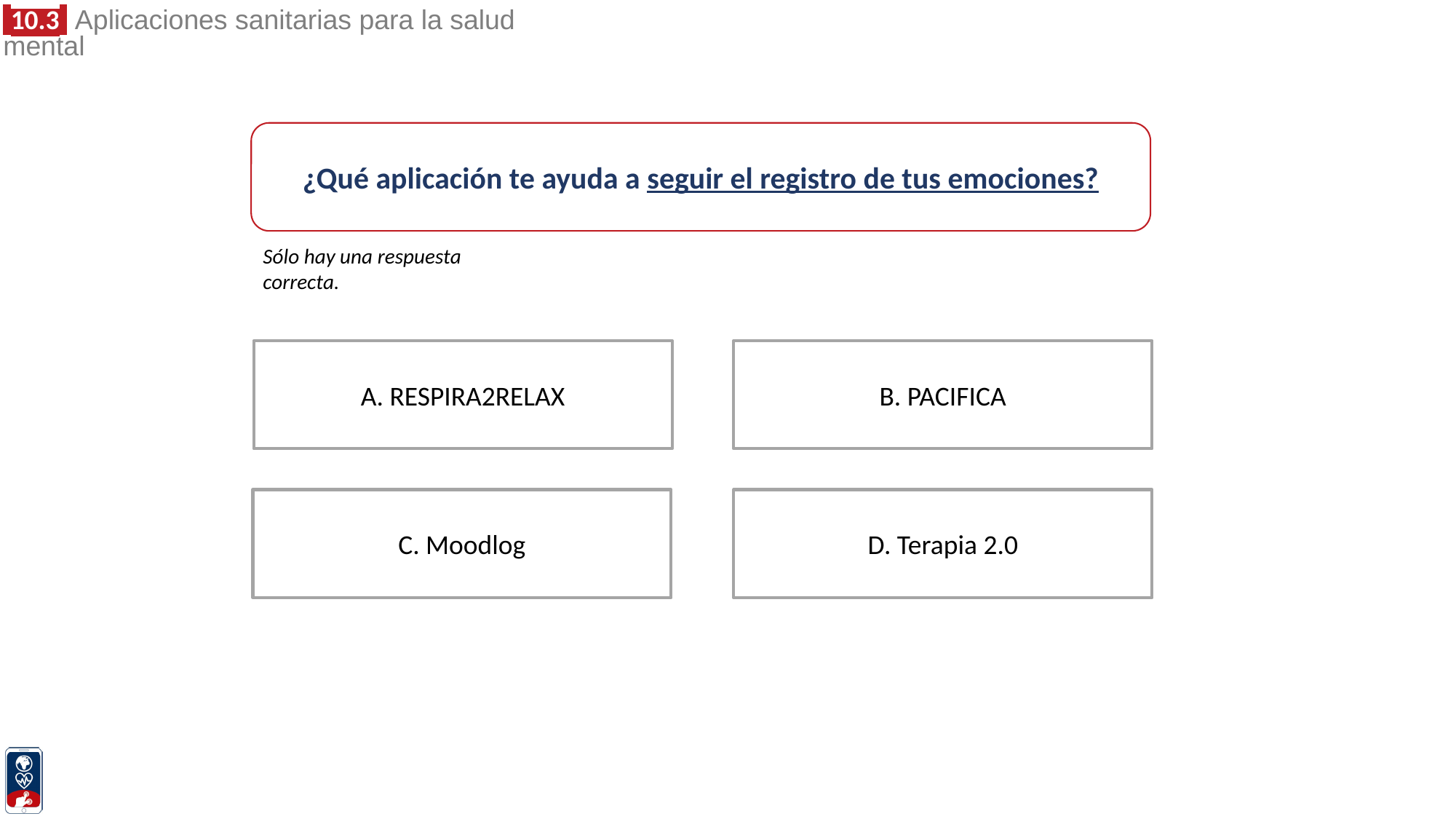

¿Qué aplicación te ayuda a seguir el registro de tus emociones?
Sólo hay una respuesta correcta.
A. RESPIRA2RELAX
B. PACIFICA
C. Moodlog
D. Terapia 2.0